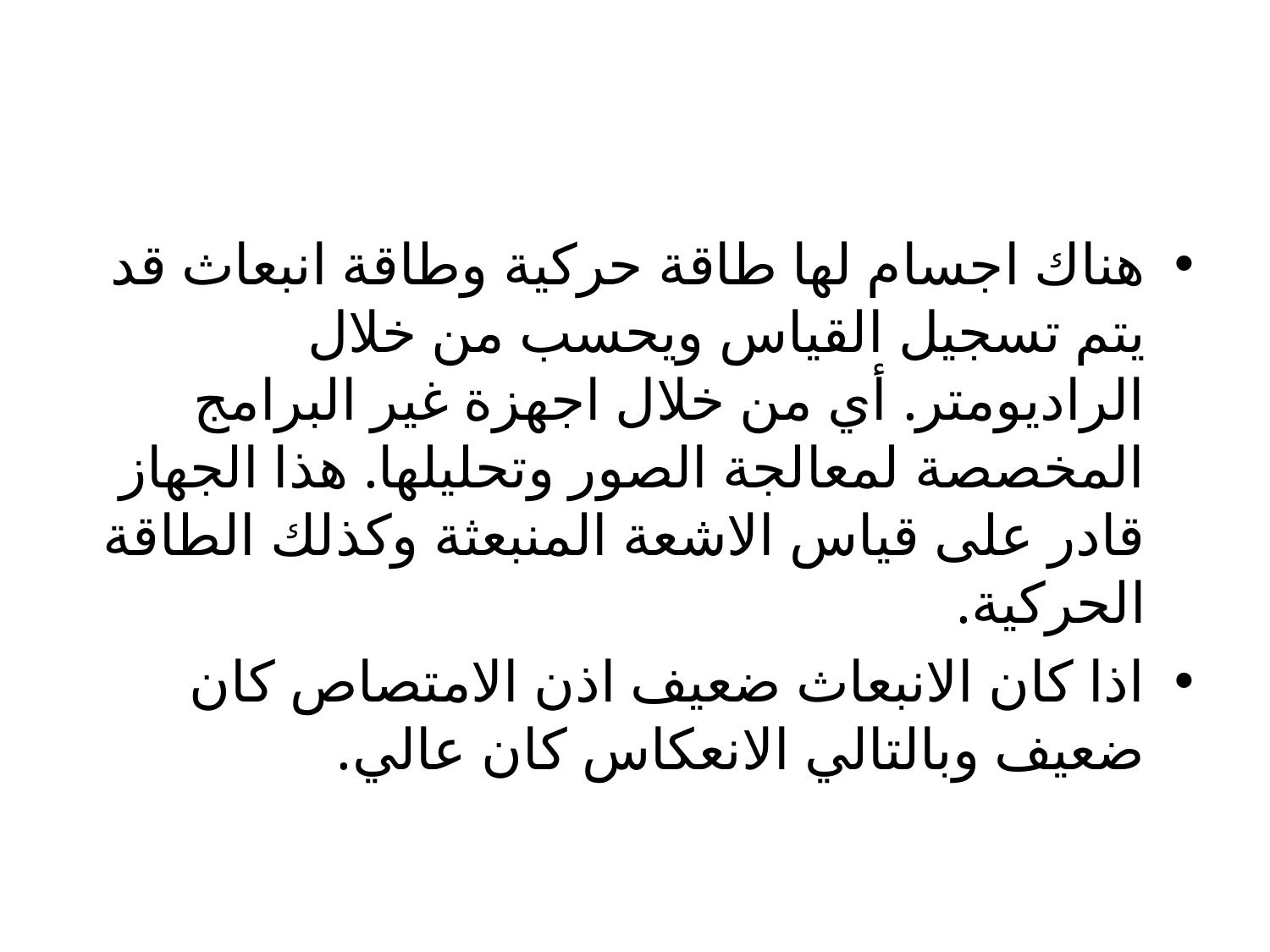

هناك اجسام لها طاقة حركية وطاقة انبعاث قد يتم تسجيل القياس ويحسب من خلال الراديومتر. أي من خلال اجهزة غير البرامج المخصصة لمعالجة الصور وتحليلها. هذا الجهاز قادر على قياس الاشعة المنبعثة وكذلك الطاقة الحركية.
اذا كان الانبعاث ضعيف اذن الامتصاص كان ضعيف وبالتالي الانعكاس كان عالي.